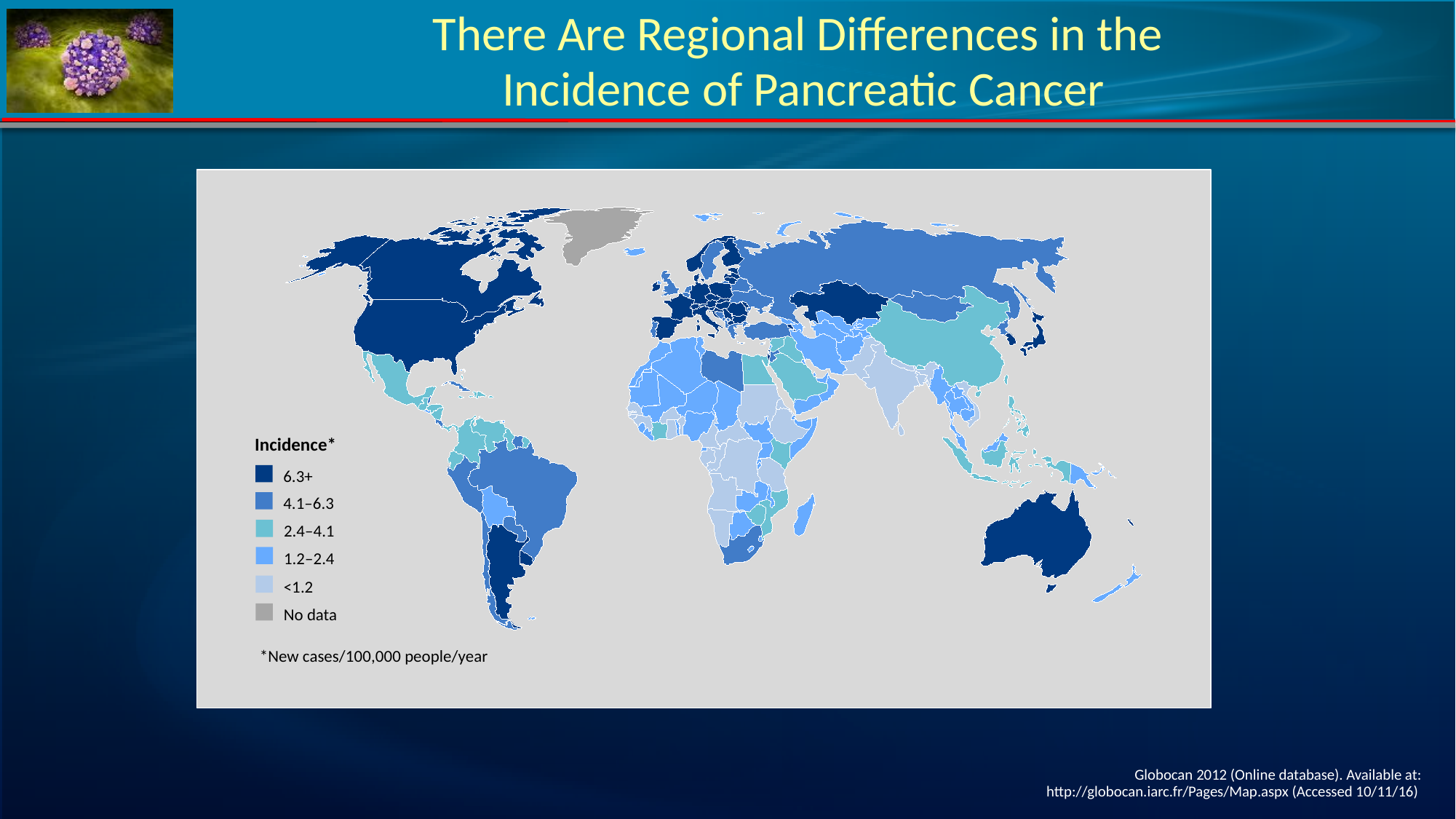

# There Are Regional Differences in the Incidence of Pancreatic Cancer

Incidence*

6.3+

4.1–6.3

2.4–4.1

1.2–2.4

<1.2

No data

*New cases/100,000 people/year
Globocan 2012 (Online database). Available at: http://globocan.iarc.fr/Pages/Map.aspx (Accessed 10/11/16)